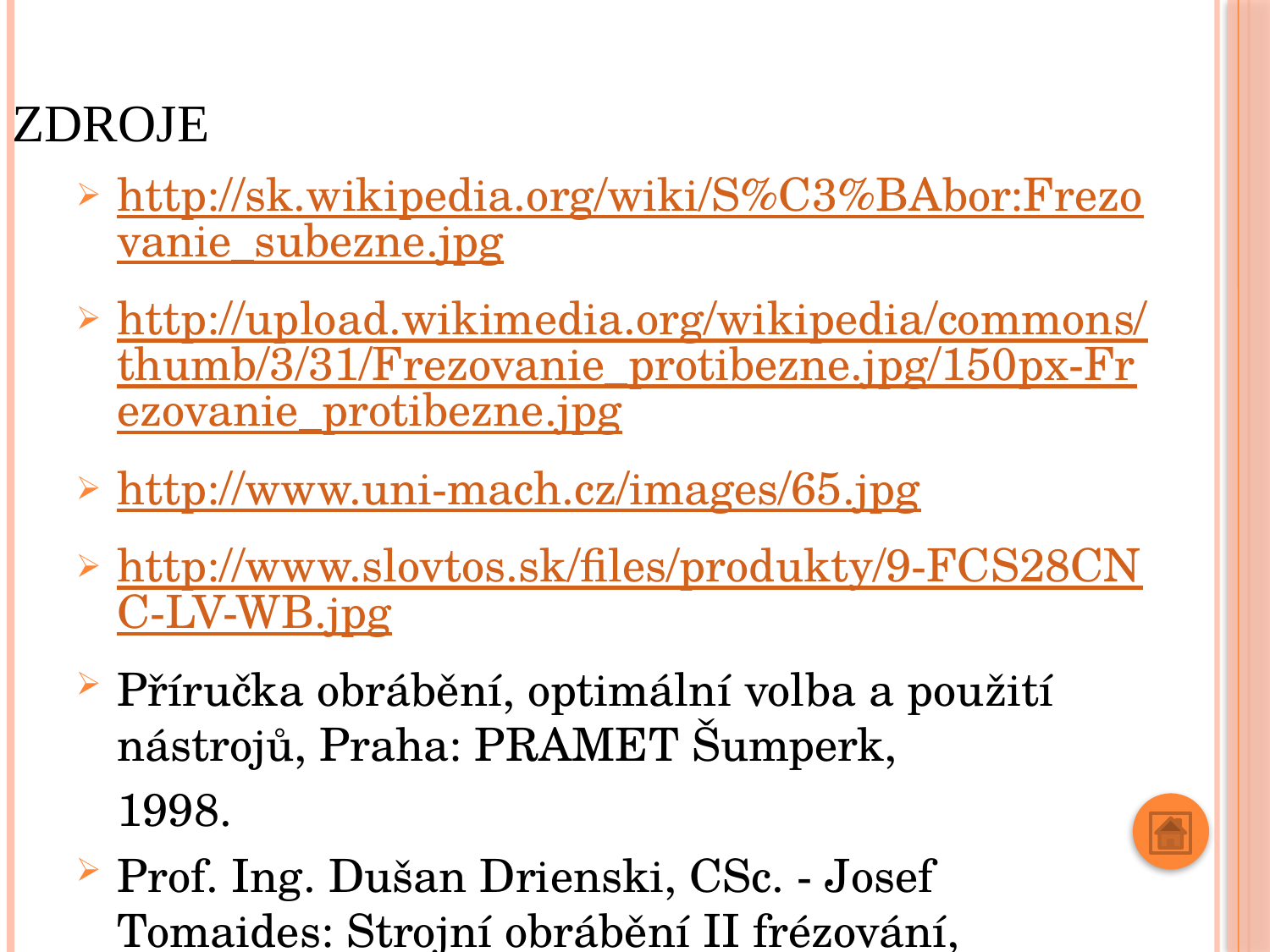

# zdroje
http://sk.wikipedia.org/wiki/S%C3%BAbor:Frezovanie_subezne.jpg
http://upload.wikimedia.org/wikipedia/commons/thumb/3/31/Frezovanie_protibezne.jpg/150px-Frezovanie_protibezne.jpg
http://www.uni-mach.cz/images/65.jpg
http://www.slovtos.sk/files/produkty/9-FCS28CNC-LV-WB.jpg
Příručka obrábění, optimální volba a použití nástrojů, Praha: PRAMET Šumperk,
	1998.
Prof. Ing. Dušan Drienski, CSc. - Josef Tomaides: Strojní obrábění II frézování,
	Praha, SNTL 1991